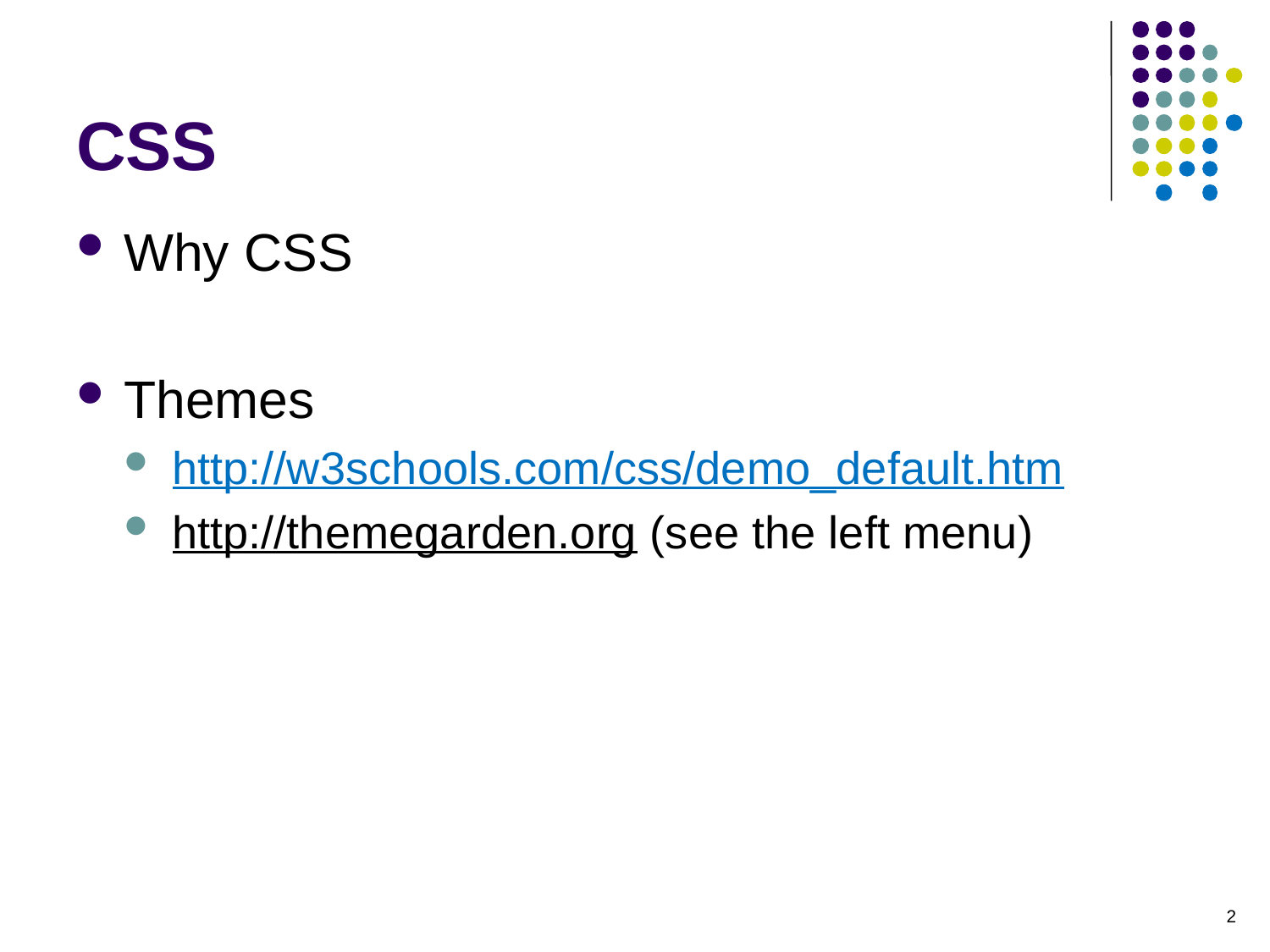

# CSS
Why CSS

Themes
http://w3schools.com/css/demo_default.htm
http://themegarden.org (see the left menu)
2